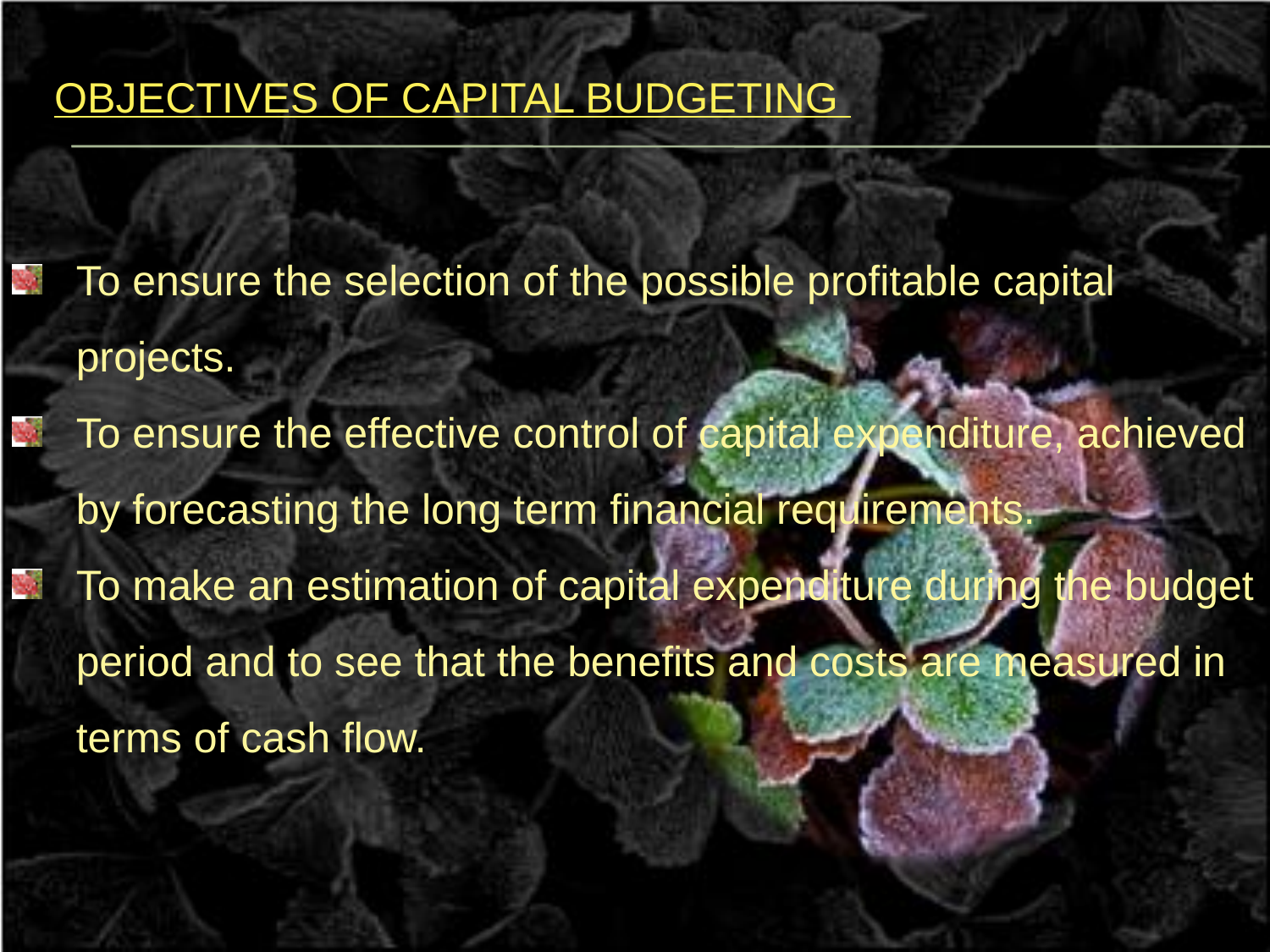

# OBJECTIVES OF capital budgeting

To ensure the selection of the possible profitable capital projects.
To ensure the effective control of capital expenditure, achieved by forecasting the long term financial requirements.
To make an estimation of capital expenditure during the budget period and to see that the benefits and costs are measured in terms of cash flow.